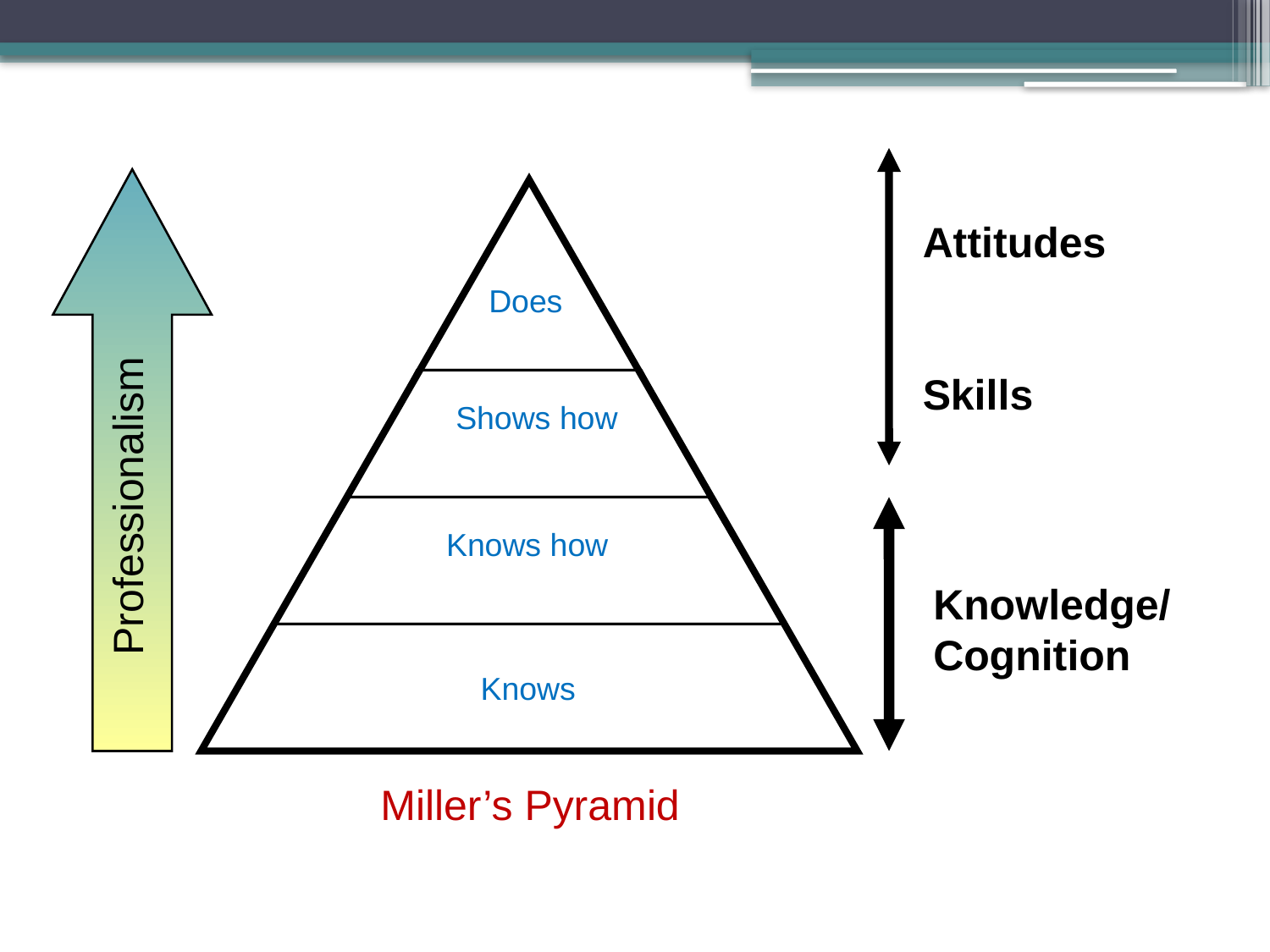

Attitudes

Skills

Professionalism

Does
    Shows how

Knows how
Knowledge/
Cognition

           Knows
     Miller’s Pyramid